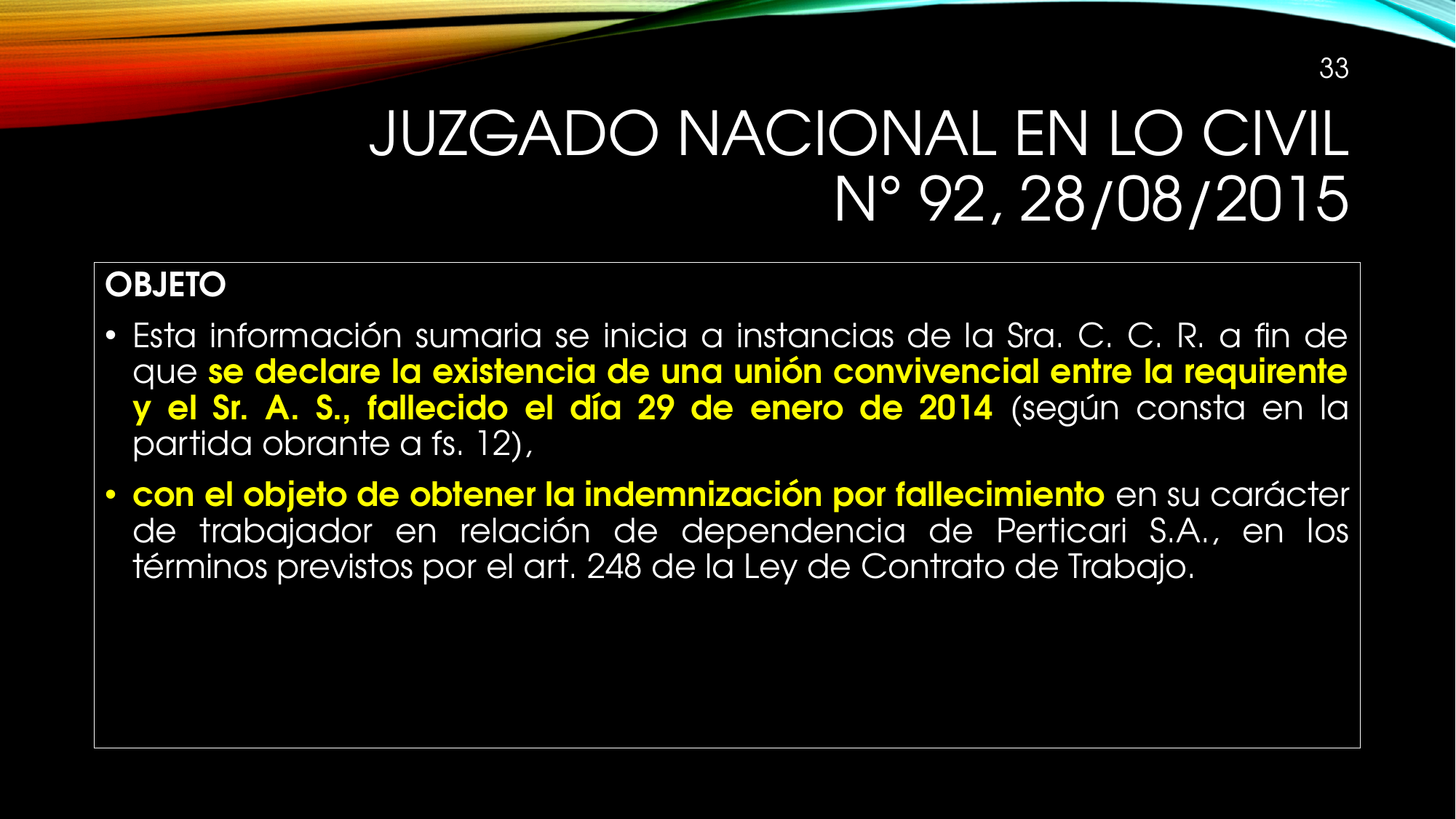

33
# Juzgado Nacional en lo Civil N° 92, 28/08/2015
OBJETO
Esta información sumaria se inicia a instancias de la Sra. C. C. R. a fin de que se declare la existencia de una unión convivencial entre la requirente y el Sr. A. S., fallecido el día 29 de enero de 2014 (según consta en la partida obrante a fs. 12),
con el objeto de obtener la indemnización por fallecimiento en su carácter de trabajador en relación de dependencia de Perticari S.A., en los términos previstos por el art. 248 de la Ley de Contrato de Trabajo.